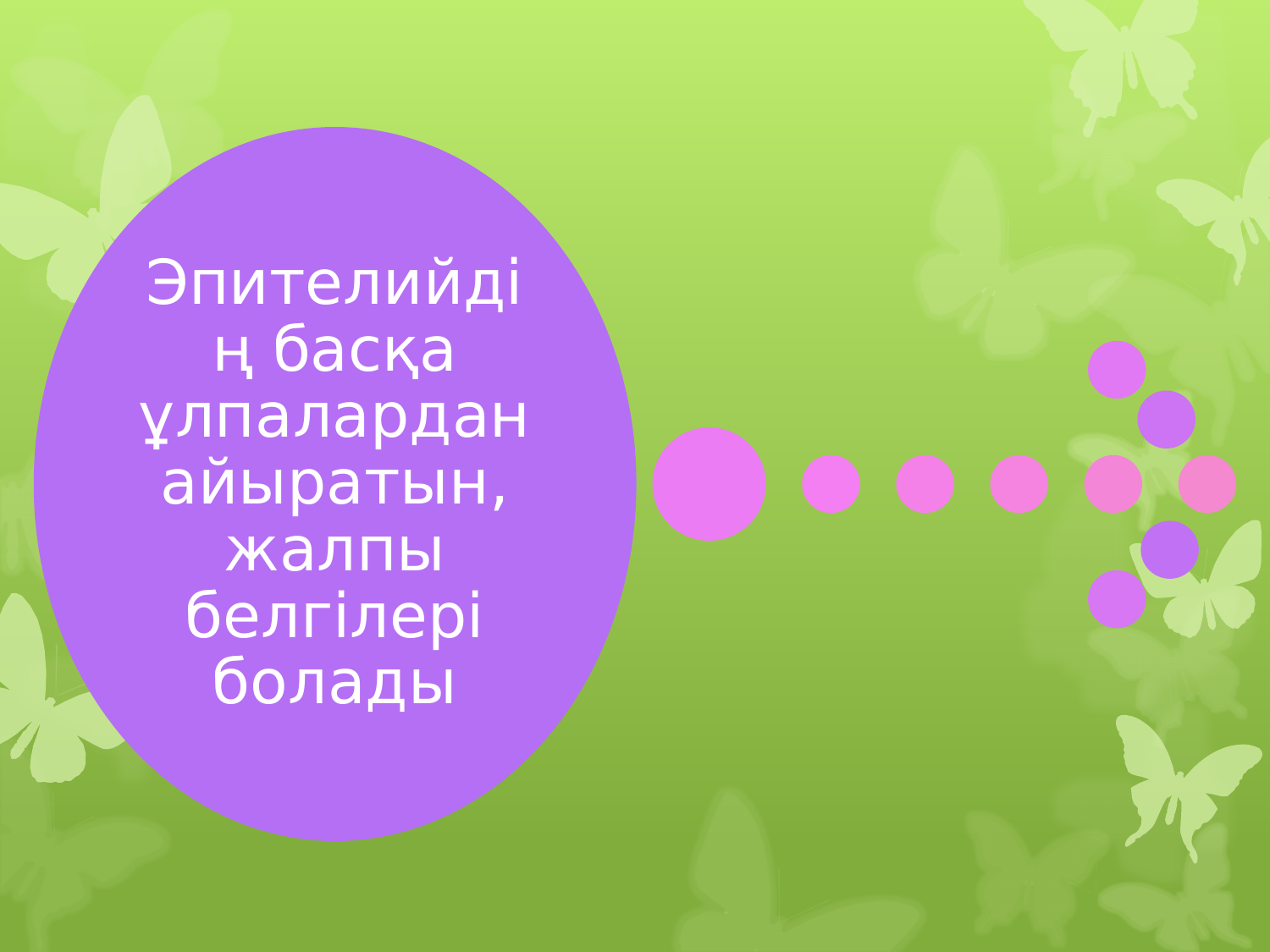

Эпителийдің басқа ұлпалардан айыратын, жалпы белгілері болады